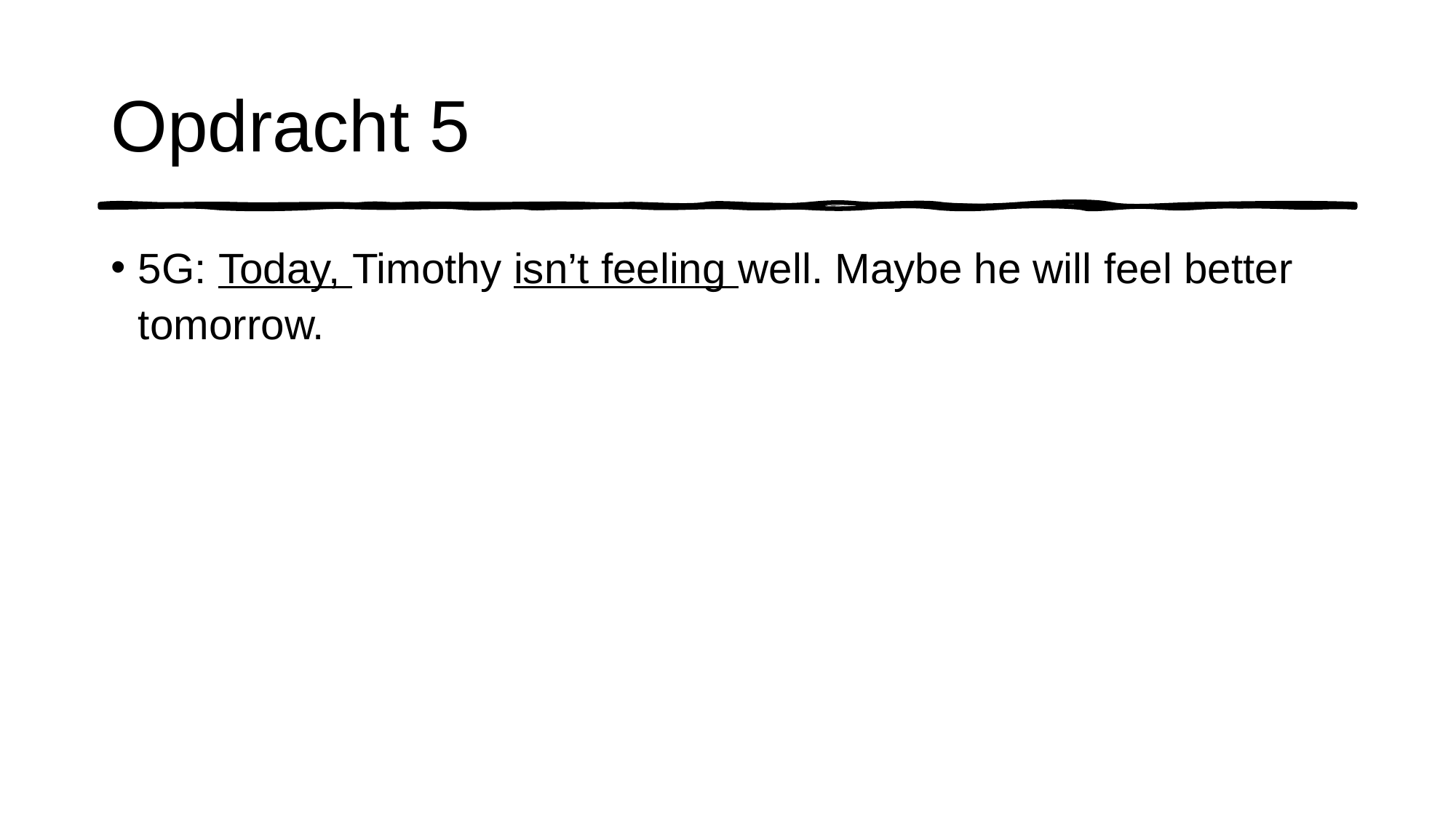

# Opdracht 5
5G: Today, Timothy isn’t feeling well. Maybe he will feel better tomorrow.